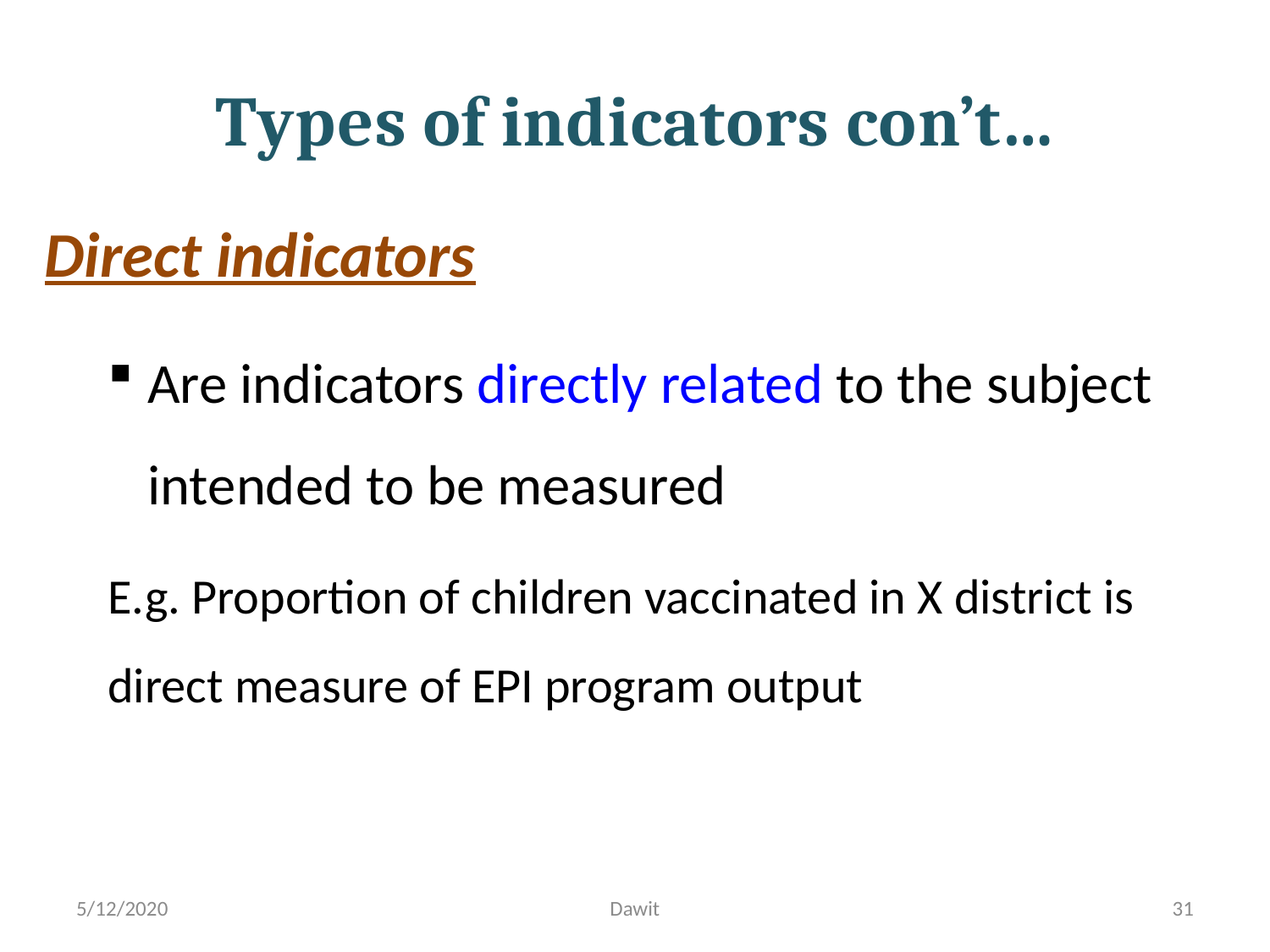

# Types of indicators con’t…
Direct indicators
Are indicators directly related to the subject intended to be measured
E.g. Proportion of children vaccinated in X district is direct measure of EPI program output
5/12/2020
Dawit
31